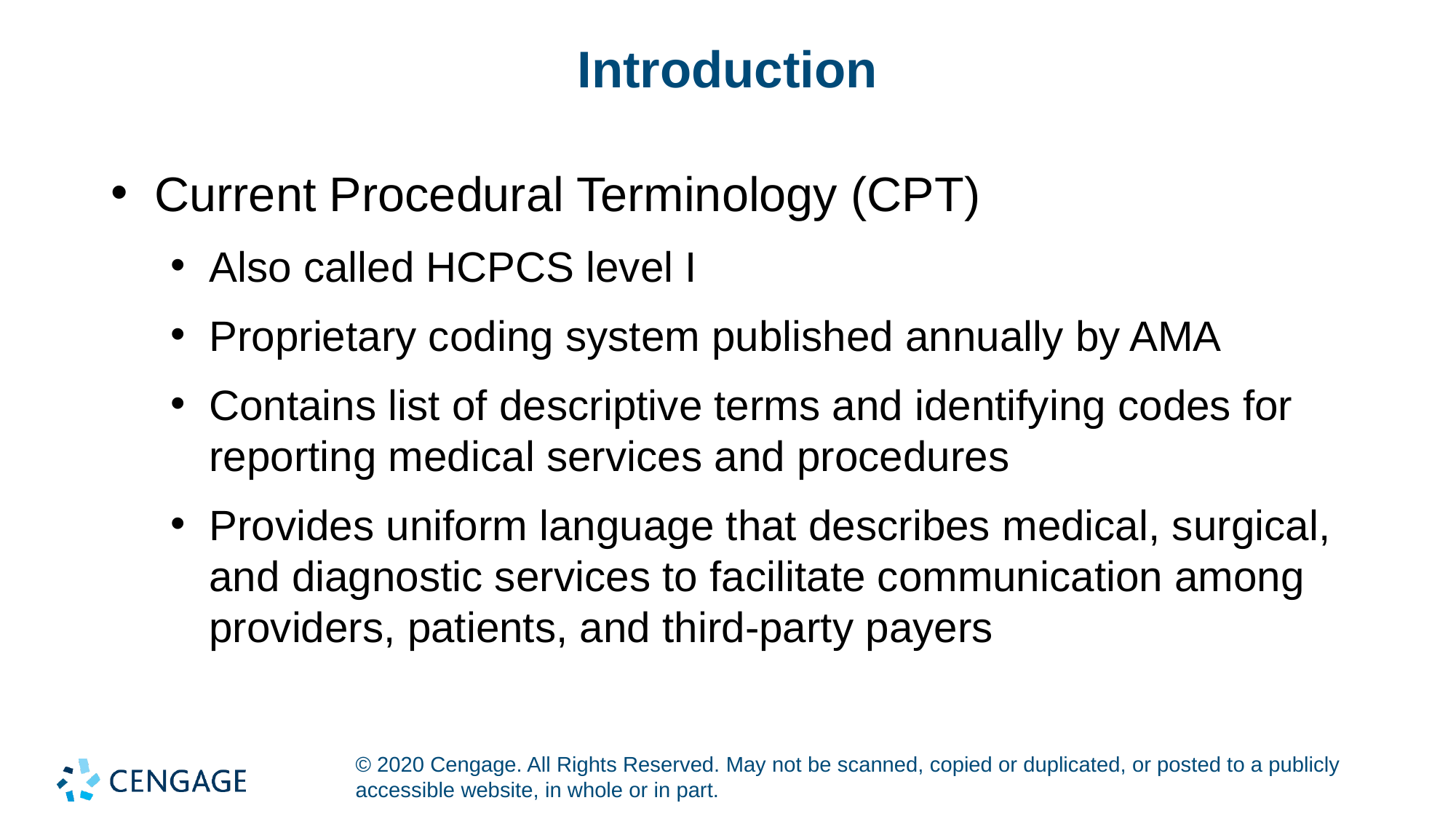

# Introduction
Current Procedural Terminology (CPT)
Also called HCPCS level I
Proprietary coding system published annually by AMA
Contains list of descriptive terms and identifying codes for reporting medical services and procedures
Provides uniform language that describes medical, surgical, and diagnostic services to facilitate communication among providers, patients, and third-party payers